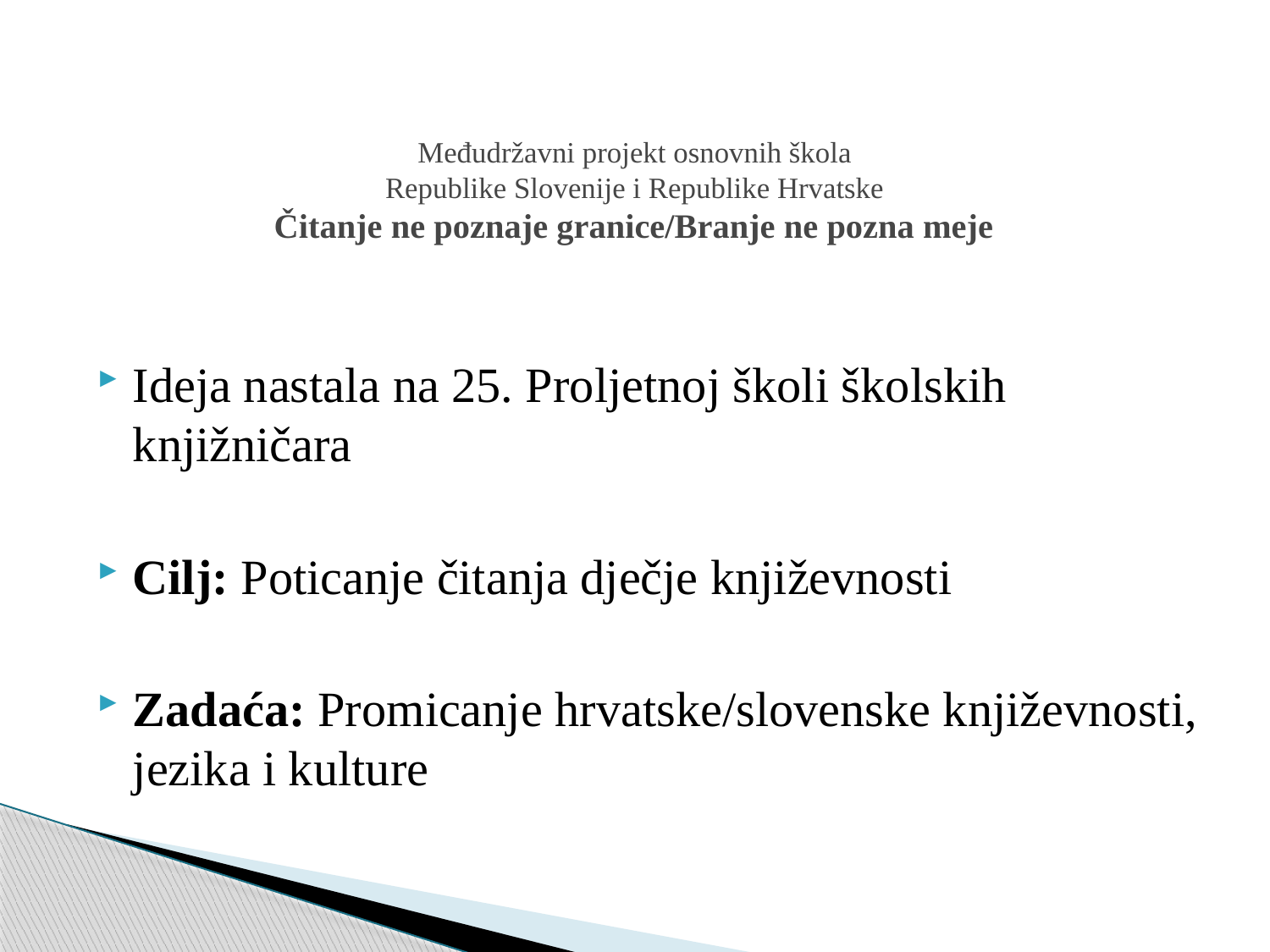

# Međudržavni projekt osnovnih škola Republike Slovenije i Republike Hrvatske Čitanje ne poznaje granice/Branje ne pozna meje
Ideja nastala na 25. Proljetnoj školi školskih knjižničara

Cilj: Poticanje čitanja dječje književnosti

Zadaća: Promicanje hrvatske/slovenske književnosti, jezika i kulture